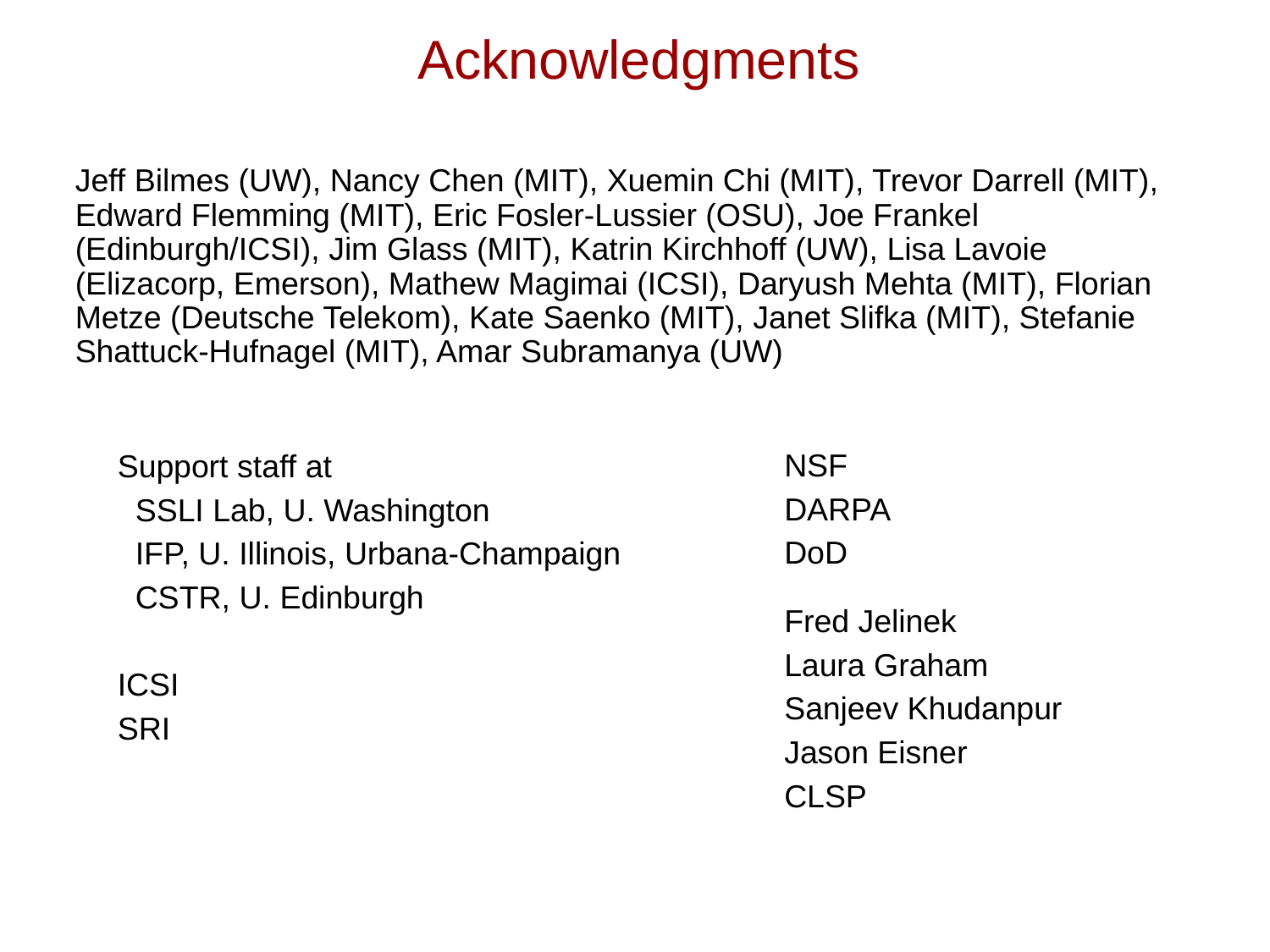

# Acknowledgments
Jeff Bilmes (UW), Nancy Chen (MIT), Xuemin Chi (MIT), Trevor Darrell (MIT), Edward Flemming (MIT), Eric Fosler-Lussier (OSU), Joe Frankel (Edinburgh/ICSI), Jim Glass (MIT), Katrin Kirchhoff (UW), Lisa Lavoie (Elizacorp, Emerson), Mathew Magimai (ICSI), Daryush Mehta (MIT), Florian Metze (Deutsche Telekom), Kate Saenko (MIT), Janet Slifka (MIT), Stefanie Shattuck-Hufnagel (MIT), Amar Subramanya (UW)
NSF
DARPA
DoD

Fred Jelinek
Laura Graham
Sanjeev Khudanpur
Jason Eisner
CLSP
Support staff at
  SSLI Lab, U. Washington
  IFP, U. Illinois, Urbana-Champaign
  CSTR, U. Edinburgh

ICSI
SRI